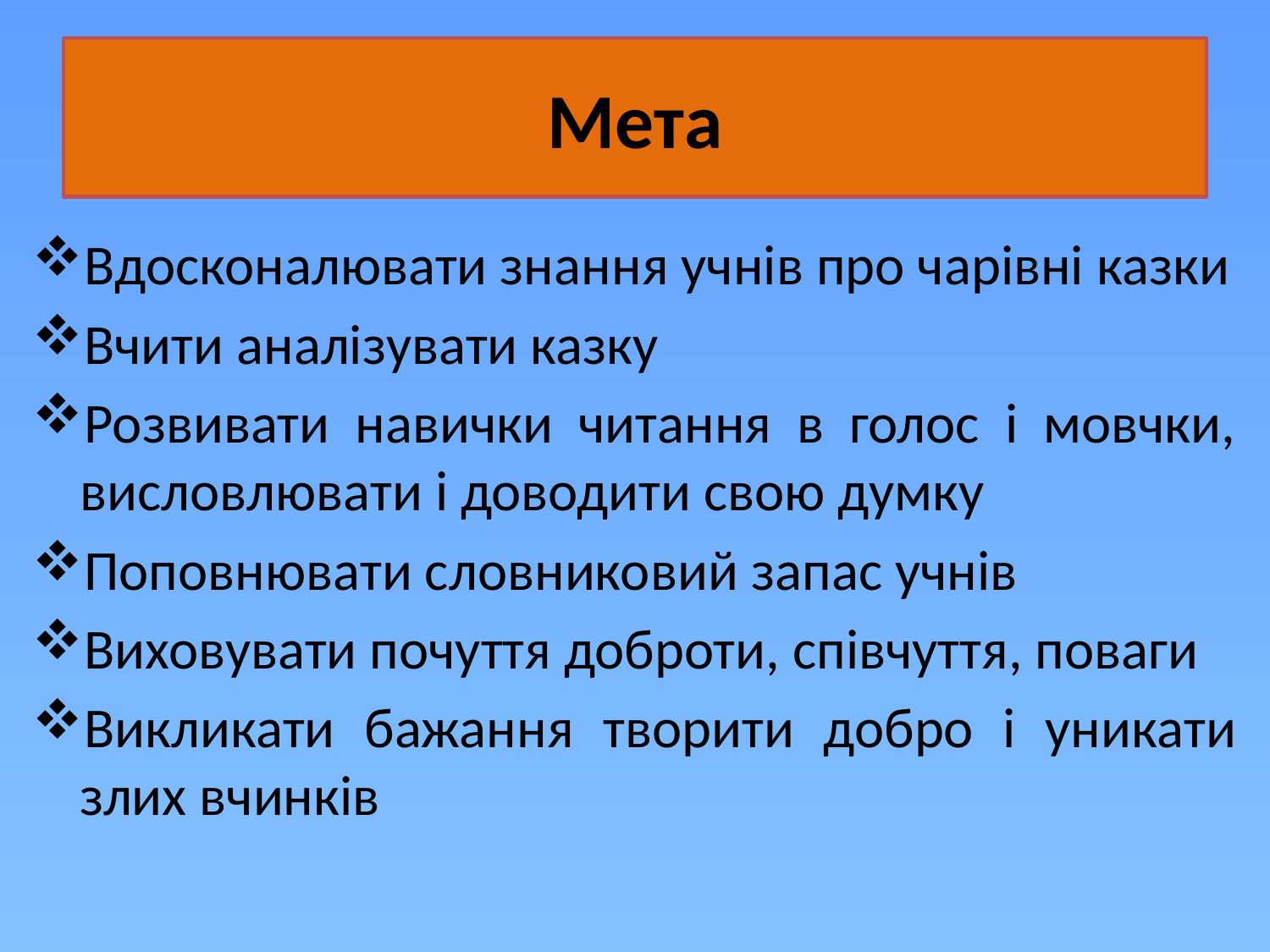

# Мета
Вдосконалювати знання учнів про чарівні казки
Вчити аналізувати казку
Розвивати навички читання в голос і мовчки, висловлювати і доводити свою думку
Поповнювати словниковий запас учнів
Виховувати почуття доброти, співчуття, поваги
Викликати бажання творити добро і уникати злих вчинків